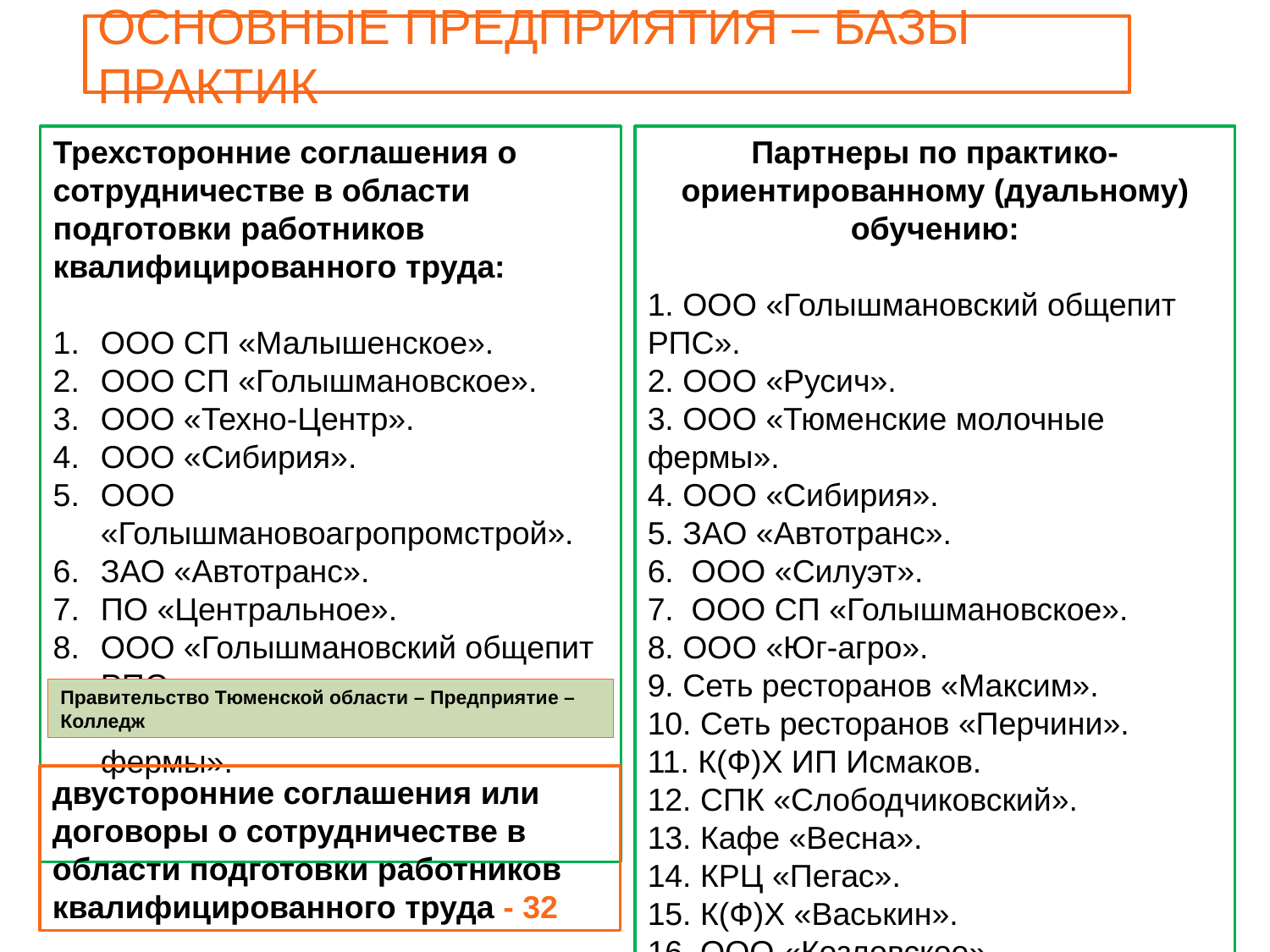

# Основные Предприятия – базы практик
Трехсторонние соглашения о сотрудничестве в области подготовки работников квалифицированного труда:

ООО СП «Малышенское».
ООО СП «Голышмановское».
ООО «Техно-Центр».
ООО «Сибирия».
ООО «Голышмановоагропромстрой».
ЗАО «Автотранс».
ПО «Центральное».
ООО «Голышмановский общепит РПС.
ООО «Тюменские молочные фермы».

Партнеры по практико-ориентированному (дуальному) обучению:

1. ООО «Голышмановский общепит РПС».
2. ООО «Русич».
3. ООО «Тюменские молочные фермы».
4. ООО «Сибирия».
5. ЗАО «Автотранс».
6.  ООО «Силуэт».
7.  ООО СП «Голышмановское».
8. ООО «Юг-агро».
9. Сеть ресторанов «Максим».
10. Сеть ресторанов «Перчини».
11. К(Ф)Х ИП Исмаков.
12. СПК «Слободчиковский».
13. Кафе «Весна».
14. КРЦ «Пегас».
15. К(Ф)Х «Васькин».
16. ООО «Козловское».
Правительство Тюменской области – Предприятие – Колледж
двусторонние соглашения или договоры о сотрудничестве в области подготовки работников квалифицированного труда - 32